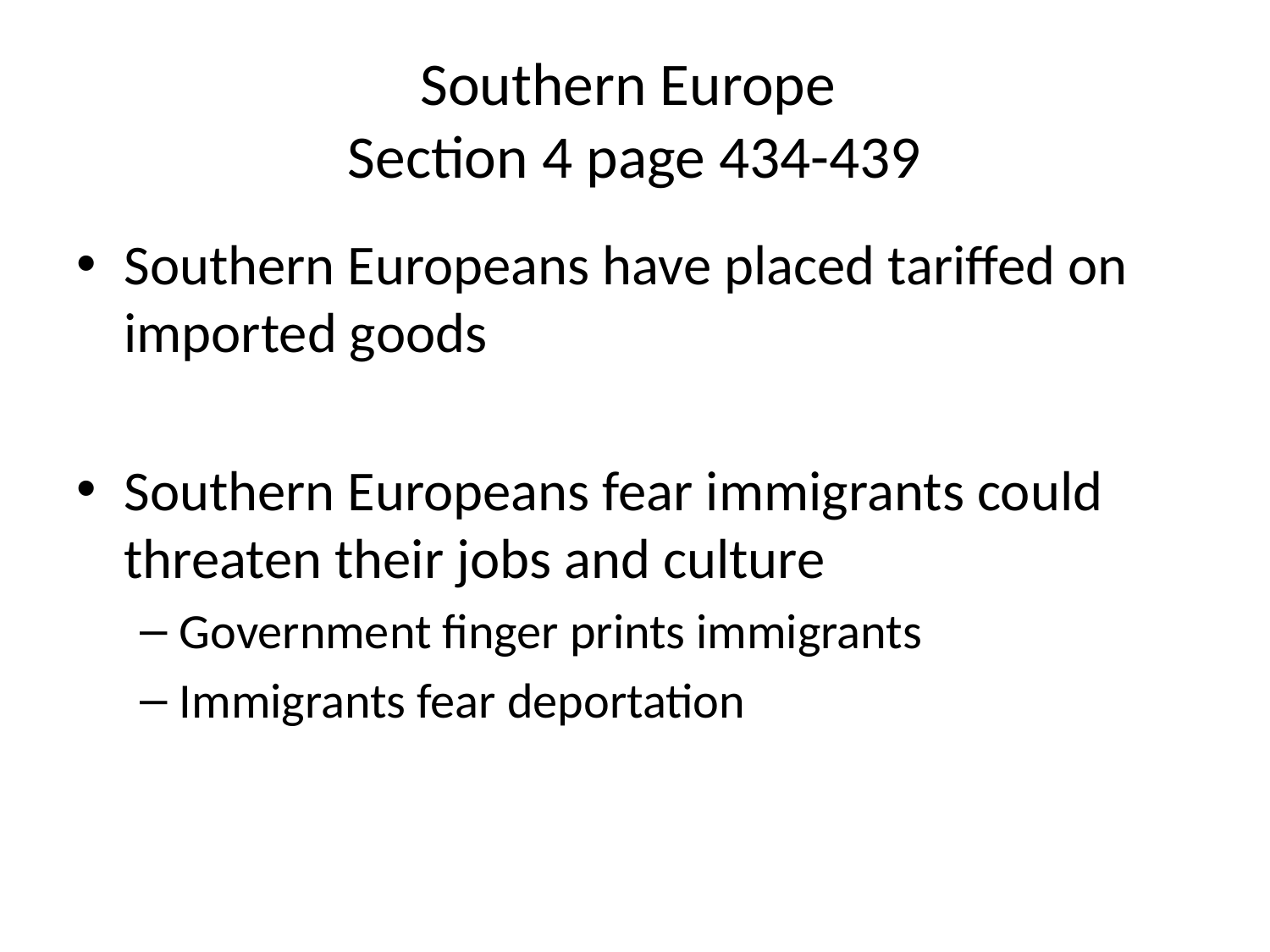

# Southern Europe Section 4 page 434-439
Southern Europeans have placed tariffed on imported goods

Southern Europeans fear immigrants could threaten their jobs and culture
Government finger prints immigrants
Immigrants fear deportation